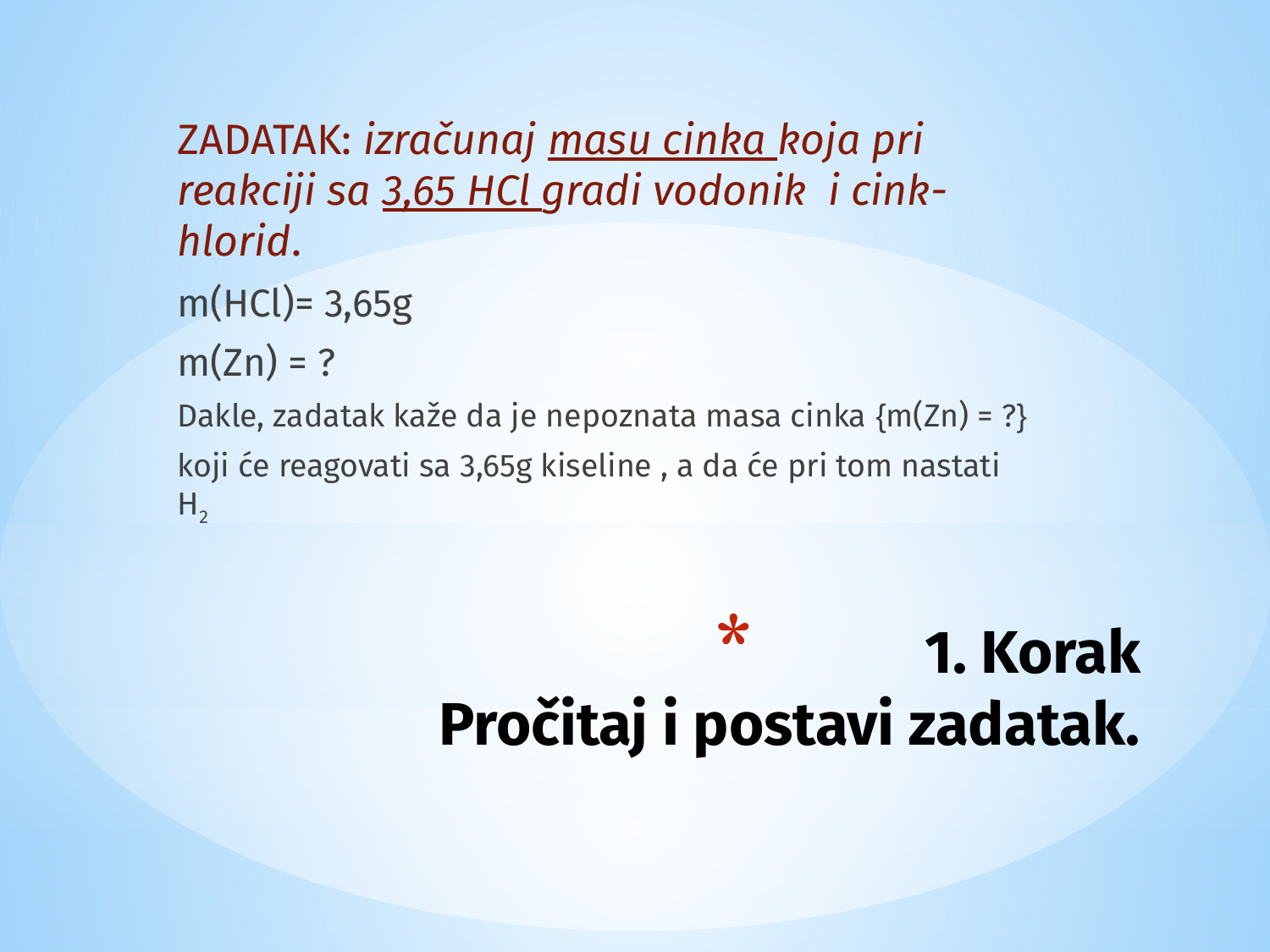

ZADATAK: izračunaj masu cinka koja pri reakciji sa 3,65 HCl gradi vodonik  i cink-hlorid.
m(HCl)= 3,65g
m(Zn) = ?
Dakle, zadatak kaže da je nepoznata masa cinka {m(Zn) = ?}
koji će reagovati sa 3,65g kiseline , a da će pri tom nastati  H2
# 1. Korak Pročitaj i postavi zadatak.